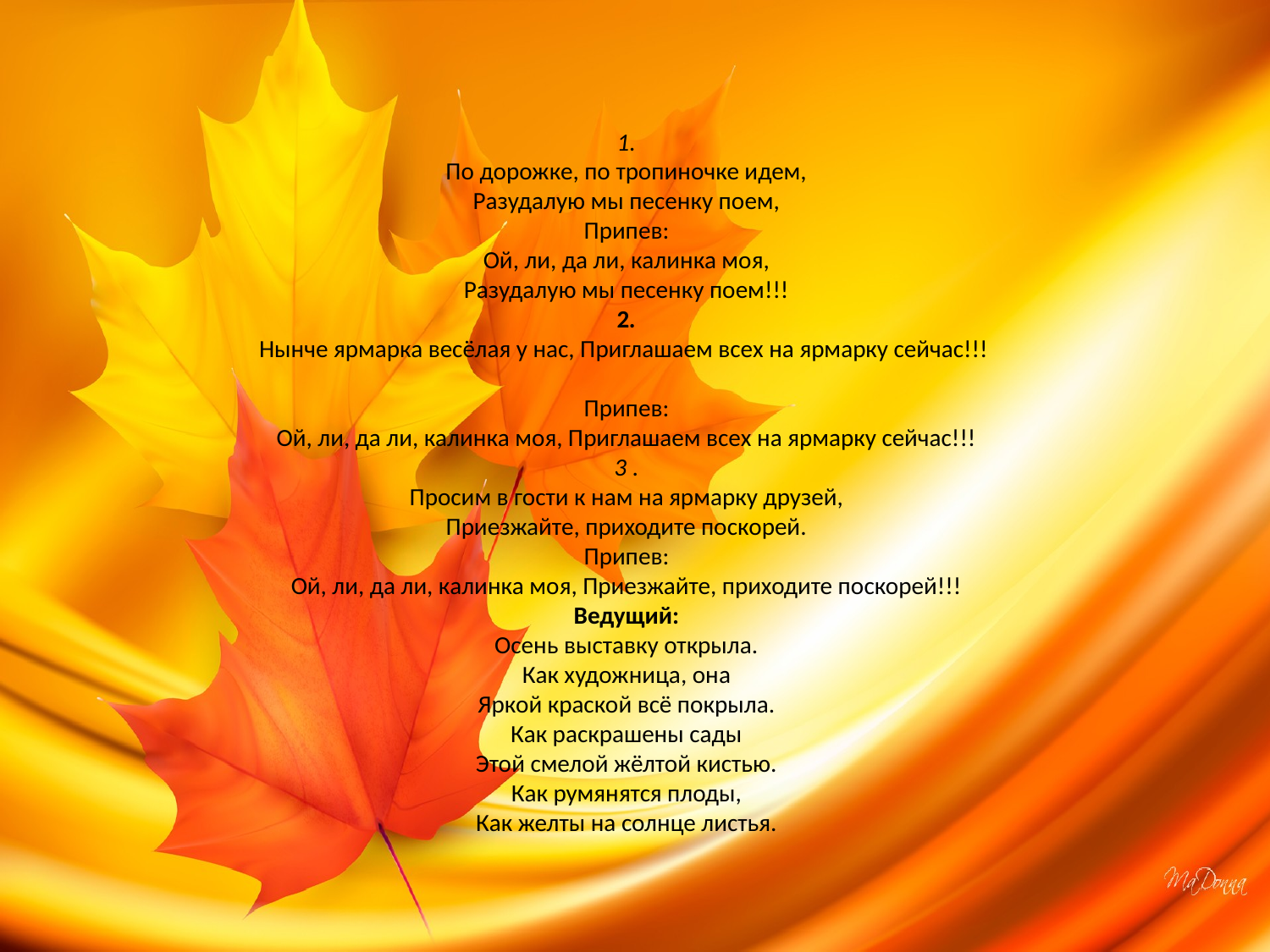

# 1. По дорожке, по тропиночке идем, Разудалую мы песенку поем, Припев: Ой, ли, да ли, калинка моя, Разудалую мы песенку поем!!! 2. Нынче ярмарка весёлая у нас, Приглашаем всех на ярмарку сейчас!!!   Припев: Ой, ли, да ли, калинка моя, Приглашаем всех на ярмарку сейчас!!! 3 . Просим в гости к нам на ярмарку друзей, Приезжайте, приходите поскорей. Припев: Ой, ли, да ли, калинка моя, Приезжайте, приходите поскорей!!! Ведущий: Осень выставку открыла. Как художница, она Яркой краской всё покрыла. Как раскрашены сады Этой смелой жёлтой кистью. Как румянятся плоды, Как желты на солнце листья.